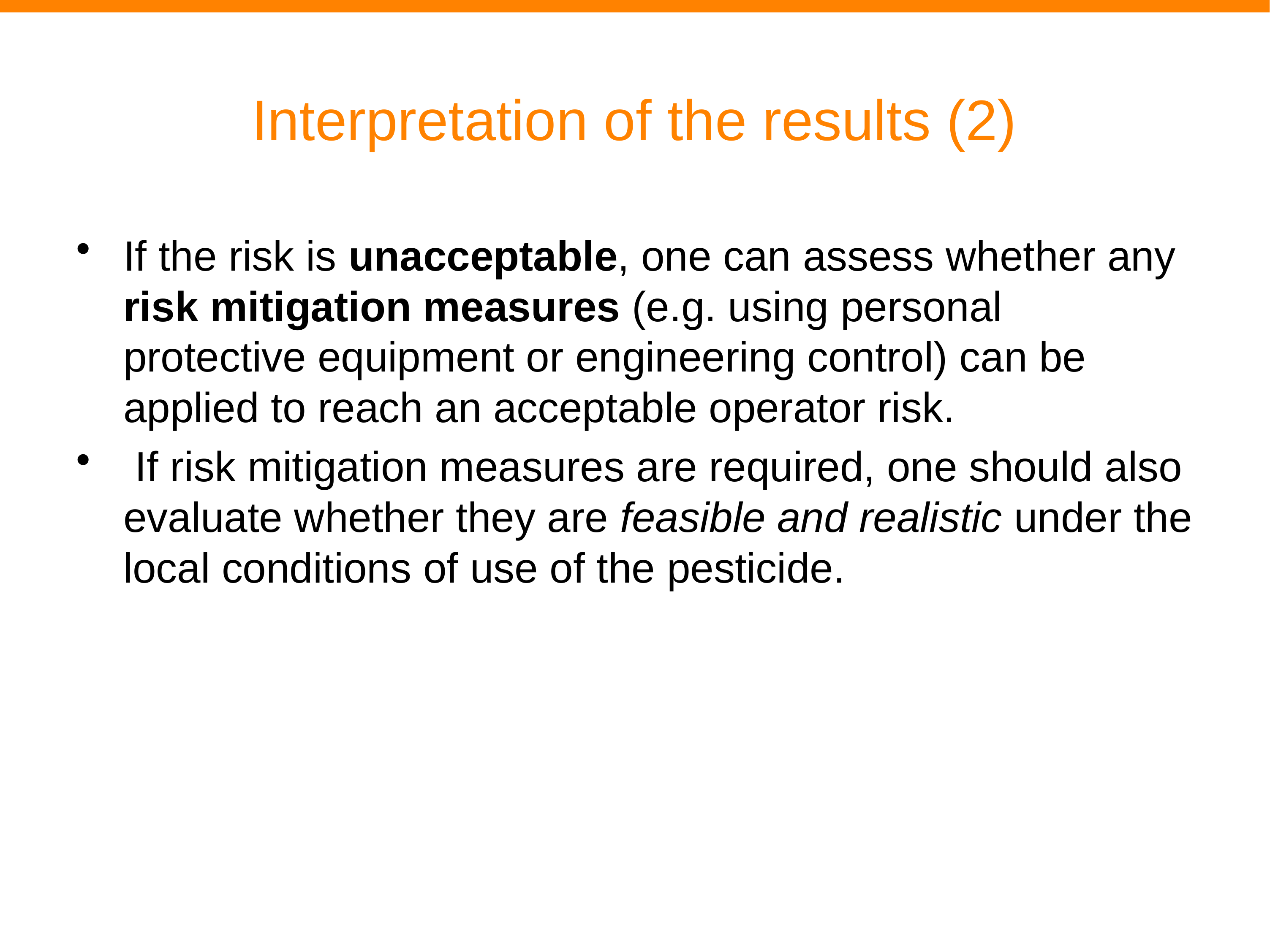

# Interpretation of the results (2)
If the risk is unacceptable, one can assess whether any risk mitigation measures (e.g. using personal protective equipment or engineering control) can be applied to reach an acceptable operator risk.
 If risk mitigation measures are required, one should also evaluate whether they are feasible and realistic under the local conditions of use of the pesticide.